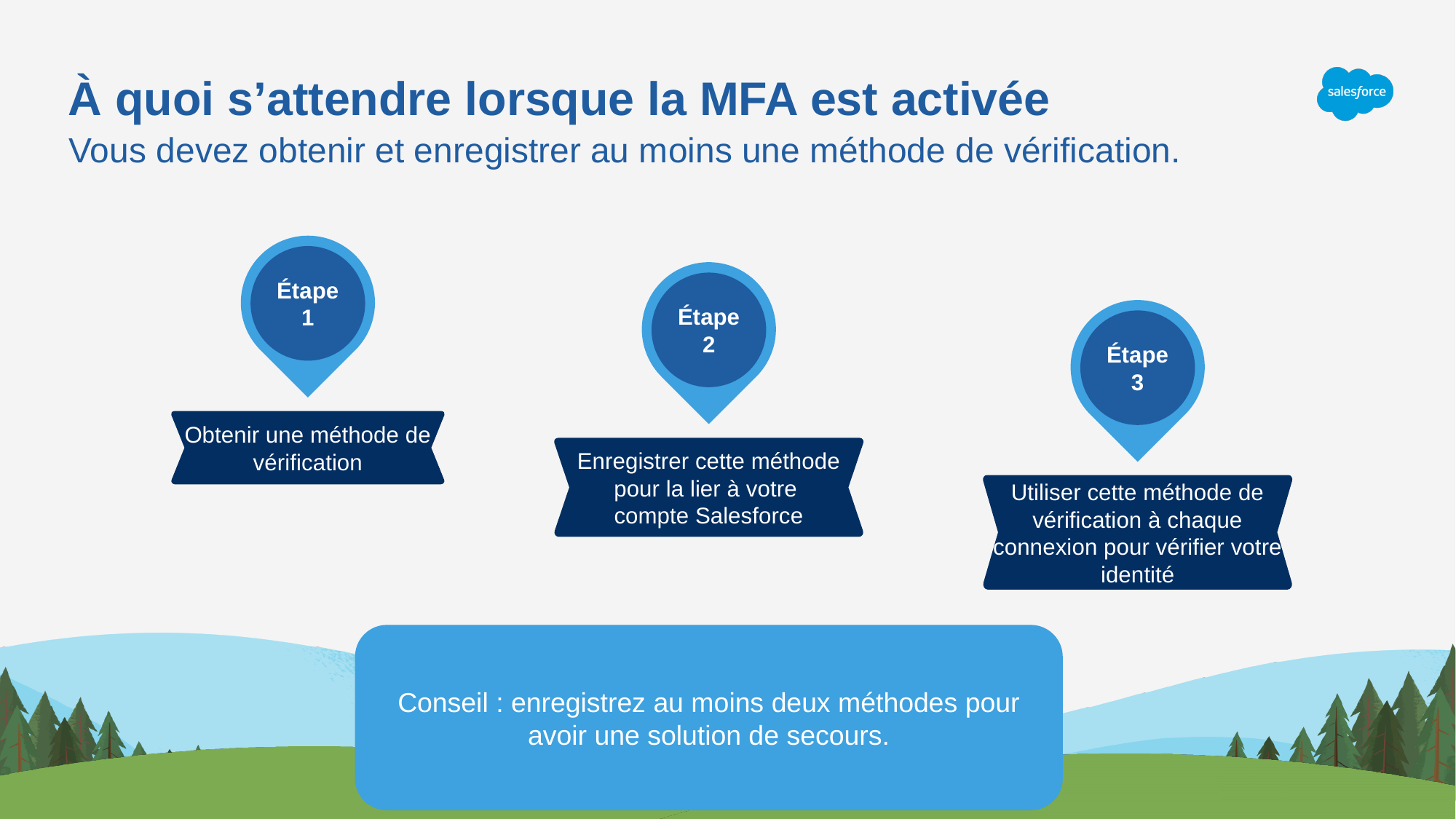

À quoi s’attendre lorsque la MFA est activée
Vous devez obtenir et enregistrer au moins une méthode de vérification.

Étape 1

Étape 2

Étape 3
Obtenir une méthode de vérification
Enregistrer cette méthode pour la lier à votre
compte Salesforce
Utiliser cette méthode de vérification à chaque connexion pour vérifier votre identité
Conseil : enregistrez au moins deux méthodes pour avoir une solution de secours.